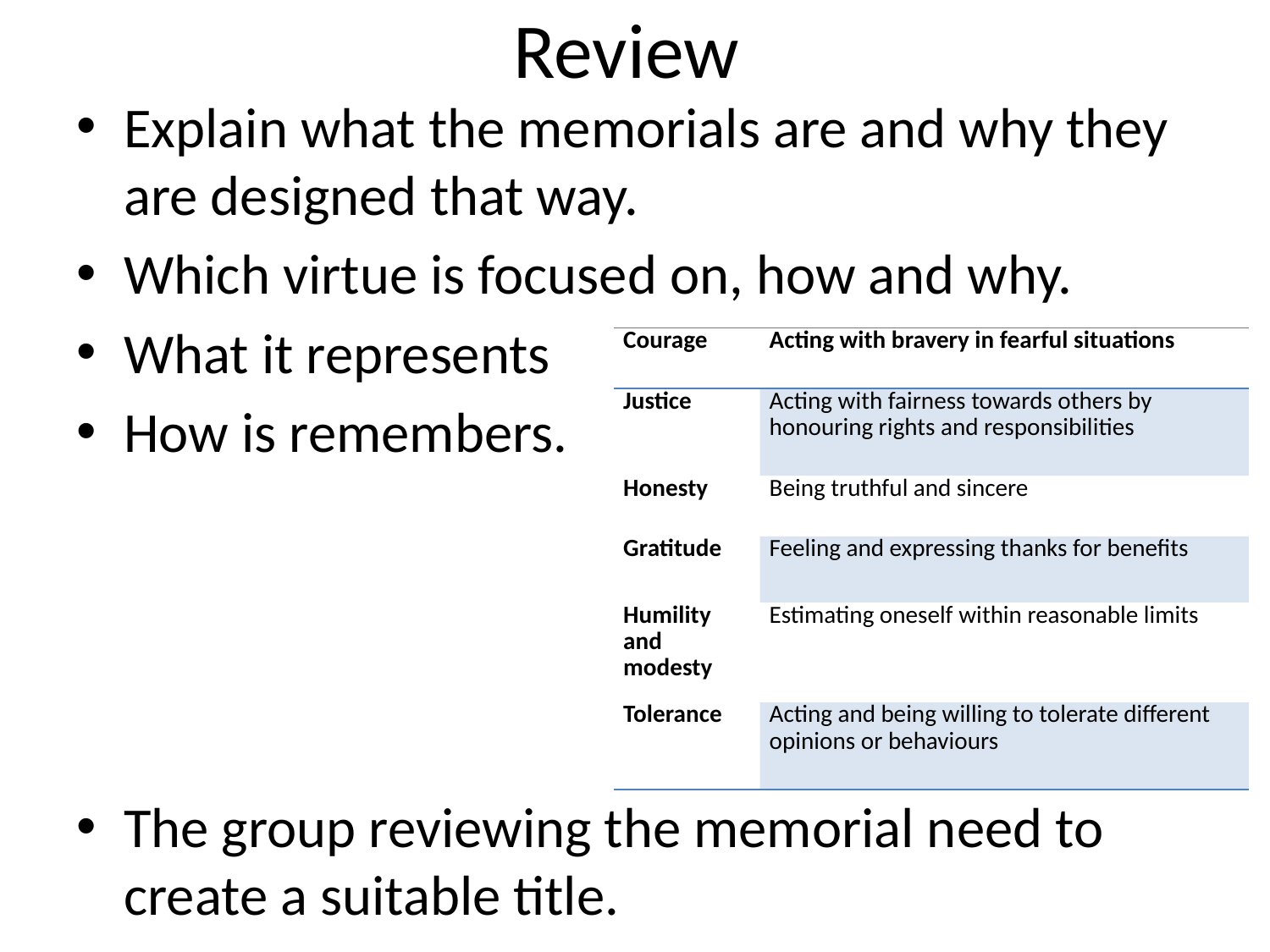

# Review
Explain what the memorials are and why they are designed that way.
Which virtue is focused on, how and why.
What it represents
How is remembers.

The group reviewing the memorial need to create a suitable title.

| Courage | Acting with bravery in fearful situations |
| --- | --- |
| Justice | Acting with fairness towards others by honouring rights and responsibilities |
| Honesty | Being truthful and sincere |
| Gratitude | Feeling and expressing thanks for benefits |
| Humility and modesty | Estimating oneself within reasonable limits |
| Tolerance | Acting and being willing to tolerate different opinions or behaviours |